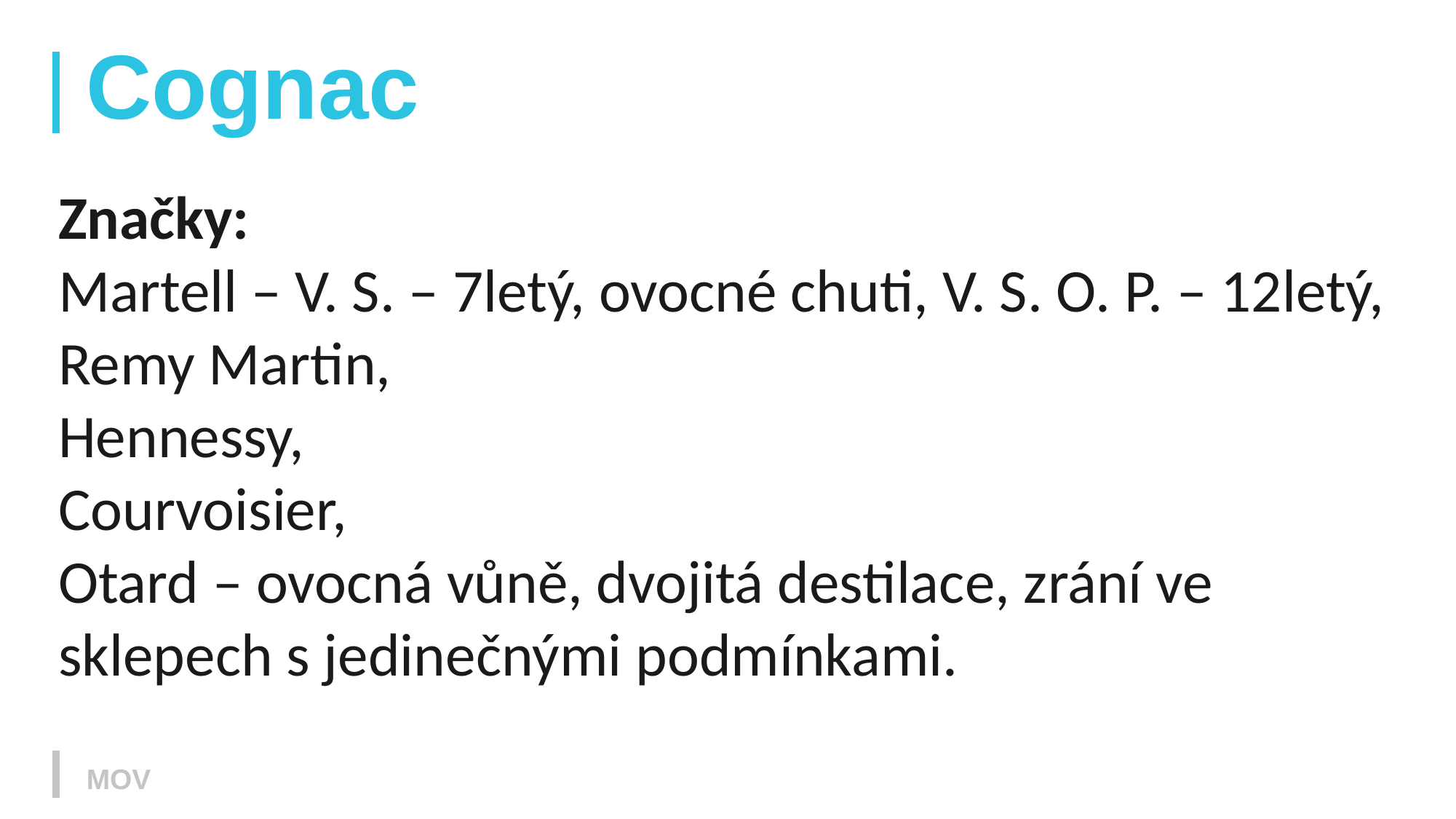

# Cognac
Značky:
Martell – V. S. – 7letý, ovocné chuti, V. S. O. P. – 12letý,
Remy Martin,
Hennessy,
Courvoisier,
Otard – ovocná vůně, dvojitá destilace, zrání ve sklepech s jedinečnými podmínkami.